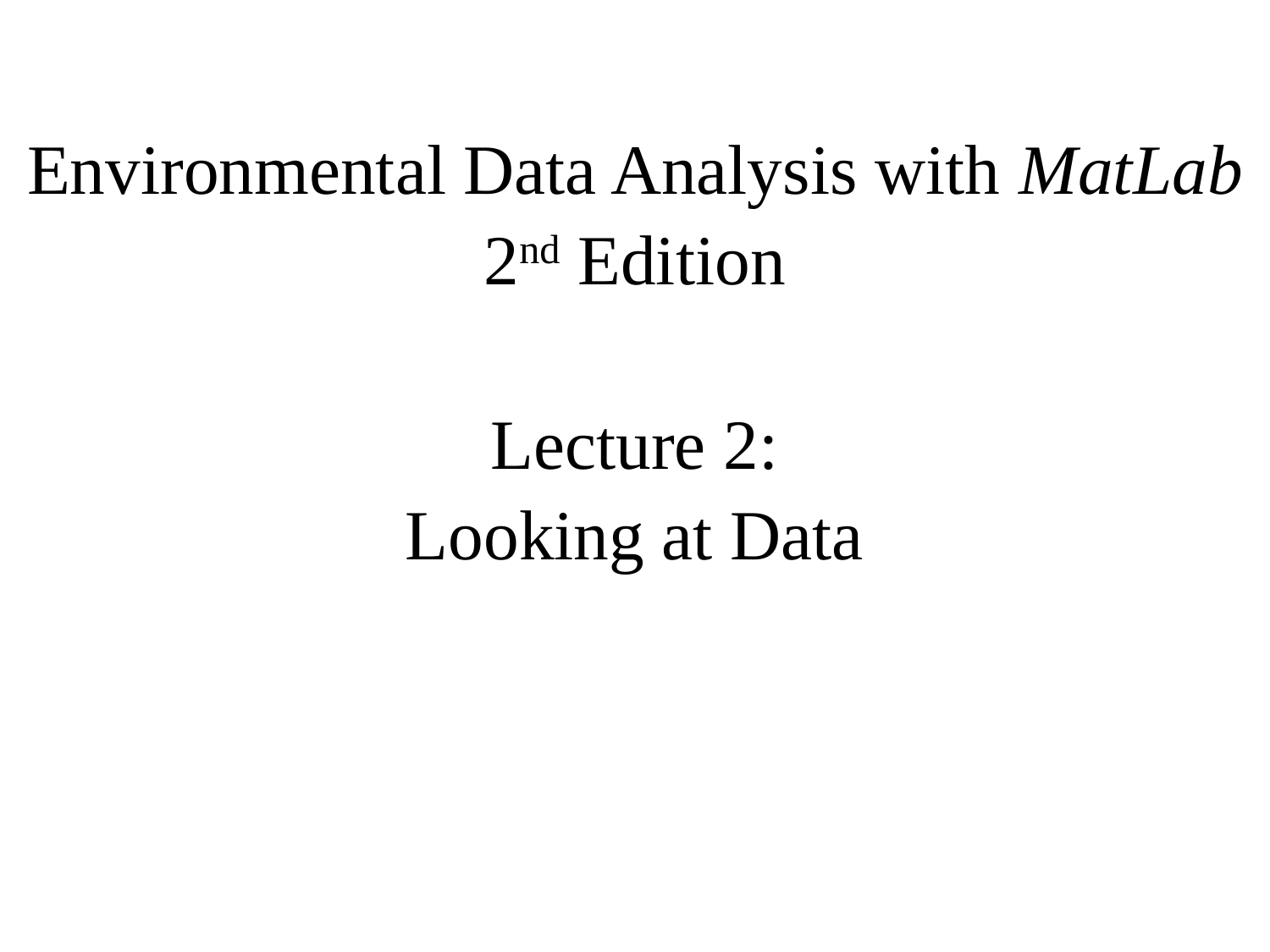

Environmental Data Analysis with MatLab
2nd Edition
Lecture 2:
Looking at Data